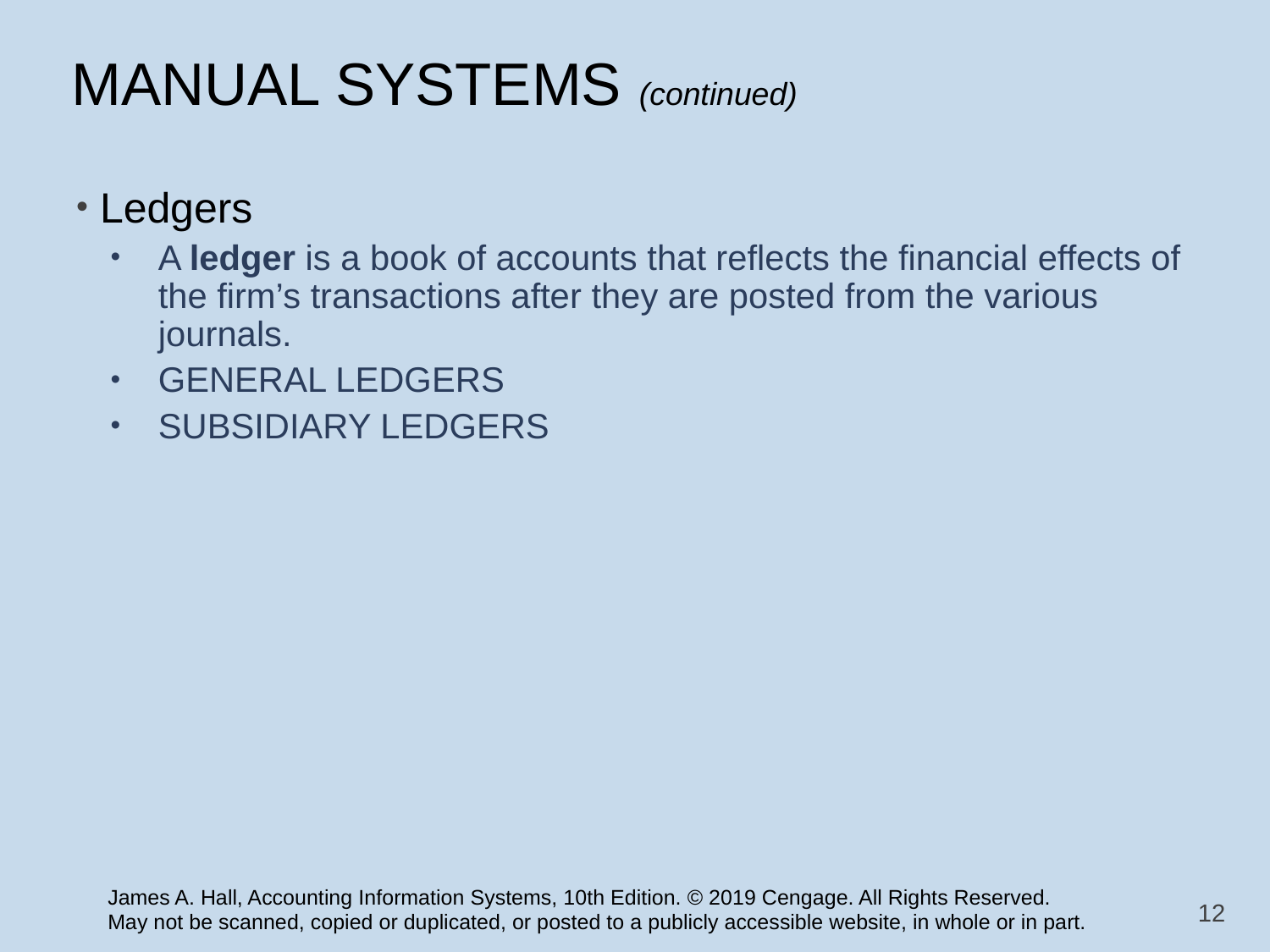

# MANUAL SYSTEMS (continued)
Ledgers
A ledger is a book of accounts that reflects the financial effects of the firm’s transactions after they are posted from the various journals.
GENERAL LEDGERS
SUBSIDIARY LEDGERS

12